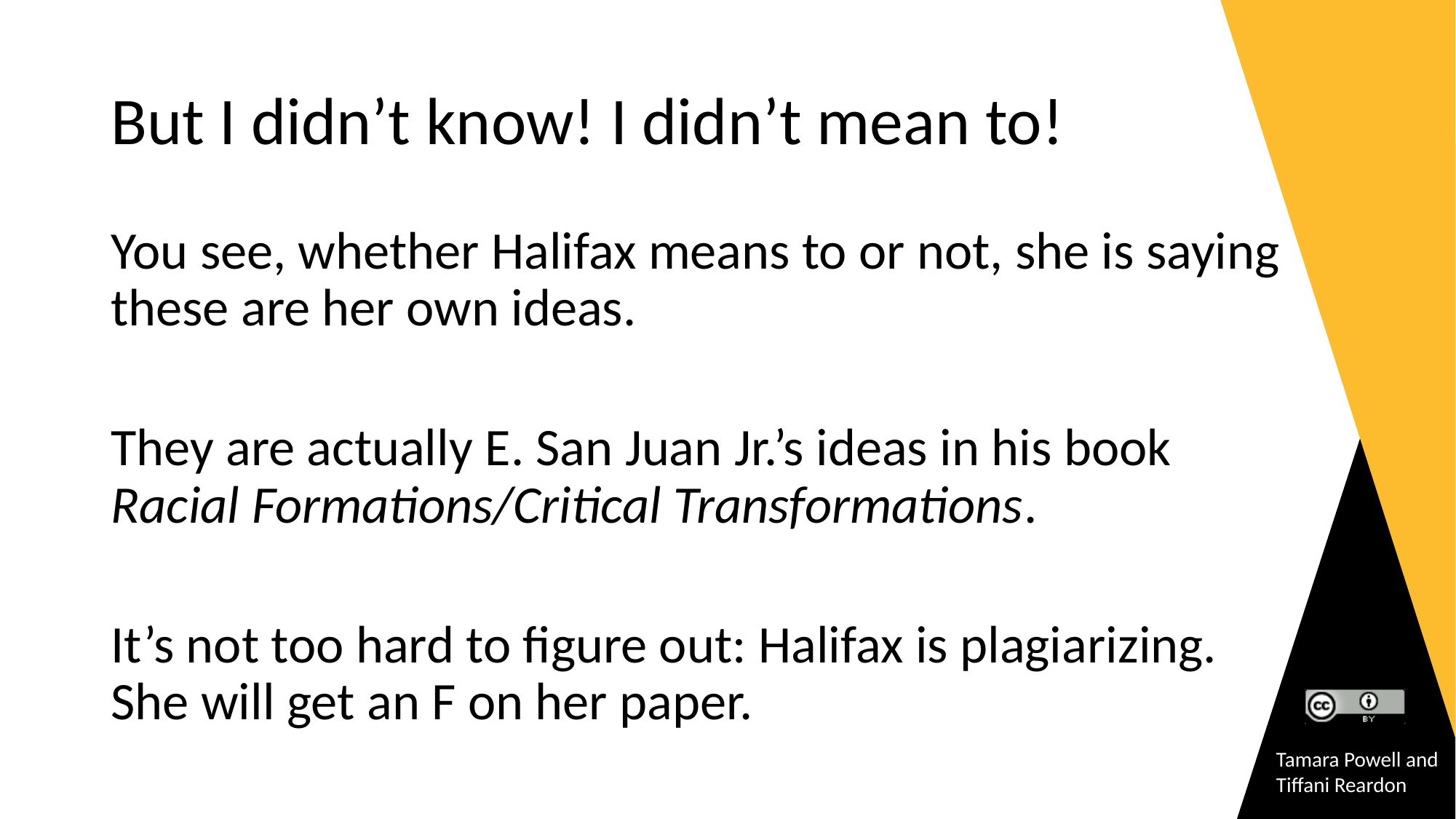

# But I didn’t know! I didn’t mean to!
You see, whether Halifax means to or not, she is saying these are her own ideas.

They are actually E. San Juan Jr.’s ideas in his book Racial Formations/Critical Transformations.

It’s not too hard to figure out: Halifax is plagiarizing. She will get an F on her paper.